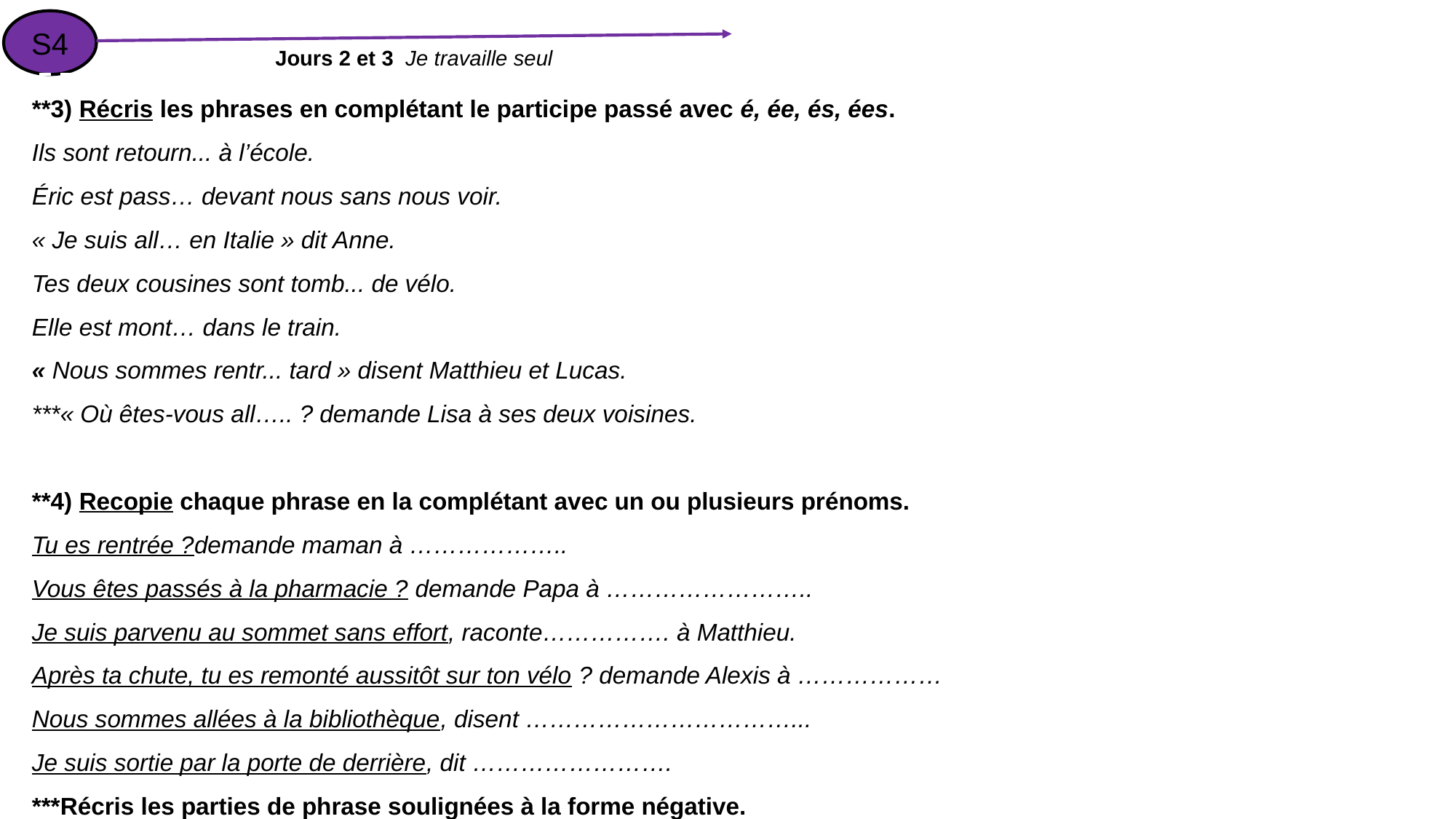

S4
Jours 2 et 3  Je travaille seul
**3) Récris les phrases en complétant le participe passé avec é, ée, és, ées.
Ils sont retourn... à l’école.
éric est pass… devant nous sans nous voir.
« Je suis all… en Italie » dit Anne.
Tes deux cousines sont tomb... de vélo.
Elle est mont… dans le train.
« Nous sommes rentr... tard » disent Matthieu et Lucas.
***« Où êtes-vous all….. ? demande Lisa à ses deux voisines.

**4) Recopie chaque phrase en la complétant avec un ou plusieurs prénoms.
Tu es rentrée ?demande maman à ………………..
Vous êtes passés à la pharmacie ? demande Papa à ……………………..
Je suis parvenu au sommet sans effort, raconte……………. à Matthieu.
Après ta chute, tu es remonté aussitôt sur ton vélo ? demande Alexis à ………………
Nous sommes allées à la bibliothèque, disent ……………………………...
Je suis sortie par la porte de derrière, dit …………………….
***Récris les parties de phrase soulignées à la forme négative.